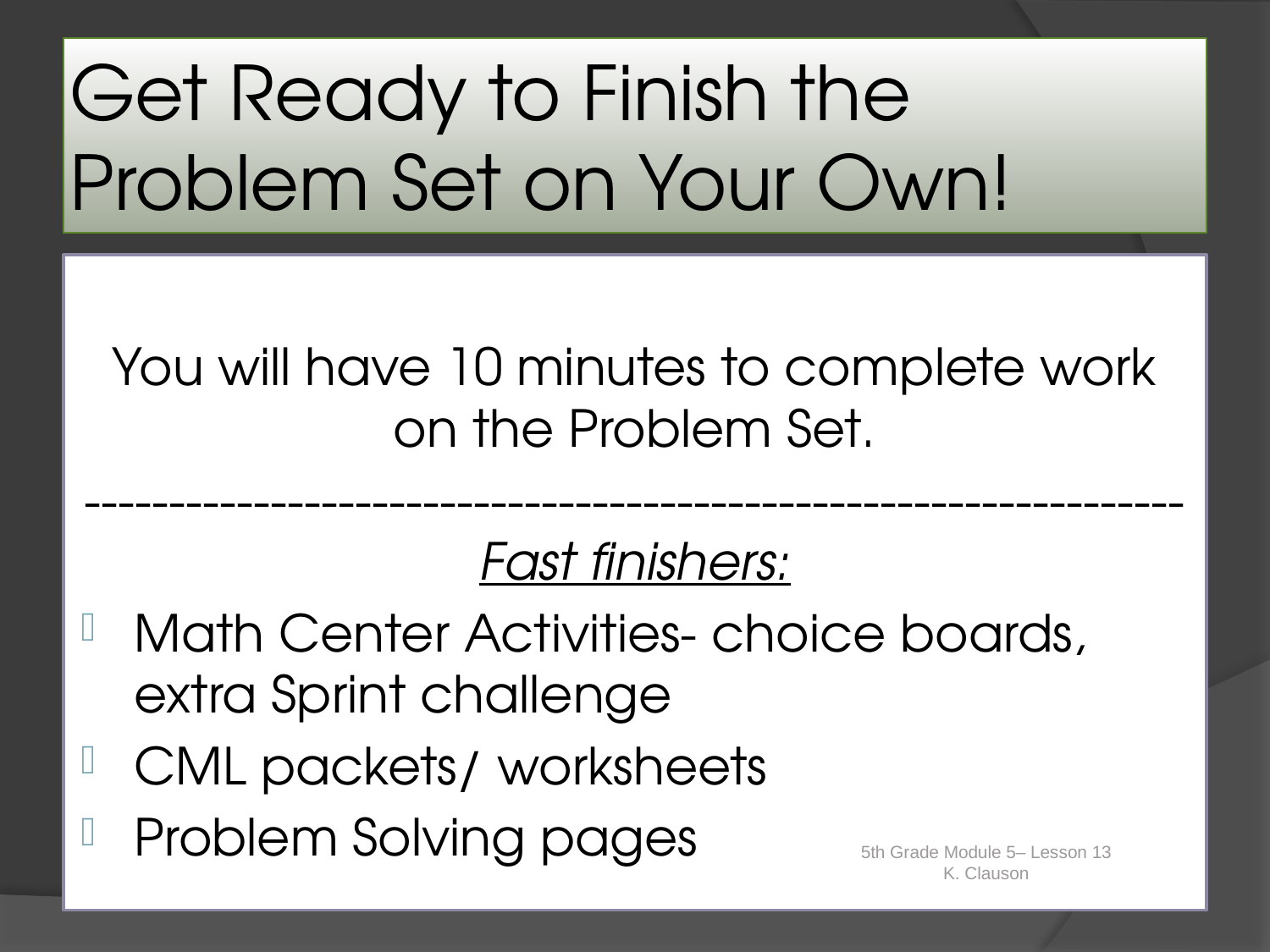

# Get Ready to Finish the Problem Set on Your Own!

You will have 10 minutes to complete work on the Problem Set.
-----------------------------------------------------------------Fast finishers:
Math Center Activities- choice boards, extra Sprint challenge
CML packets/ worksheets
Problem Solving pages

5th Grade Module 5– Lesson 13
K. Clauson